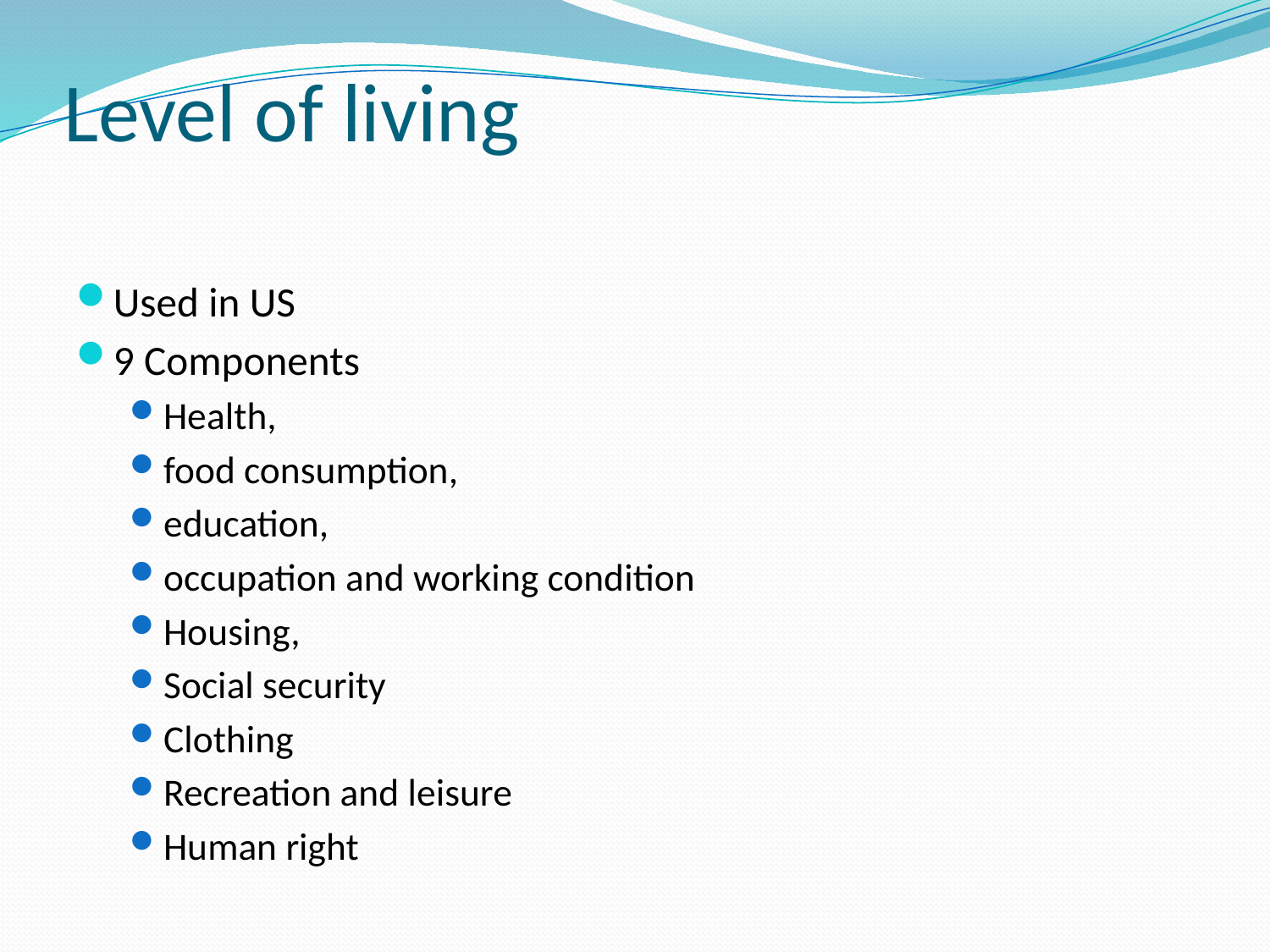

# Level of living
Used in US
9 Components
Health,
food consumption,
education,
occupation and working condition
Housing,
Social security
Clothing
Recreation and leisure
Human right